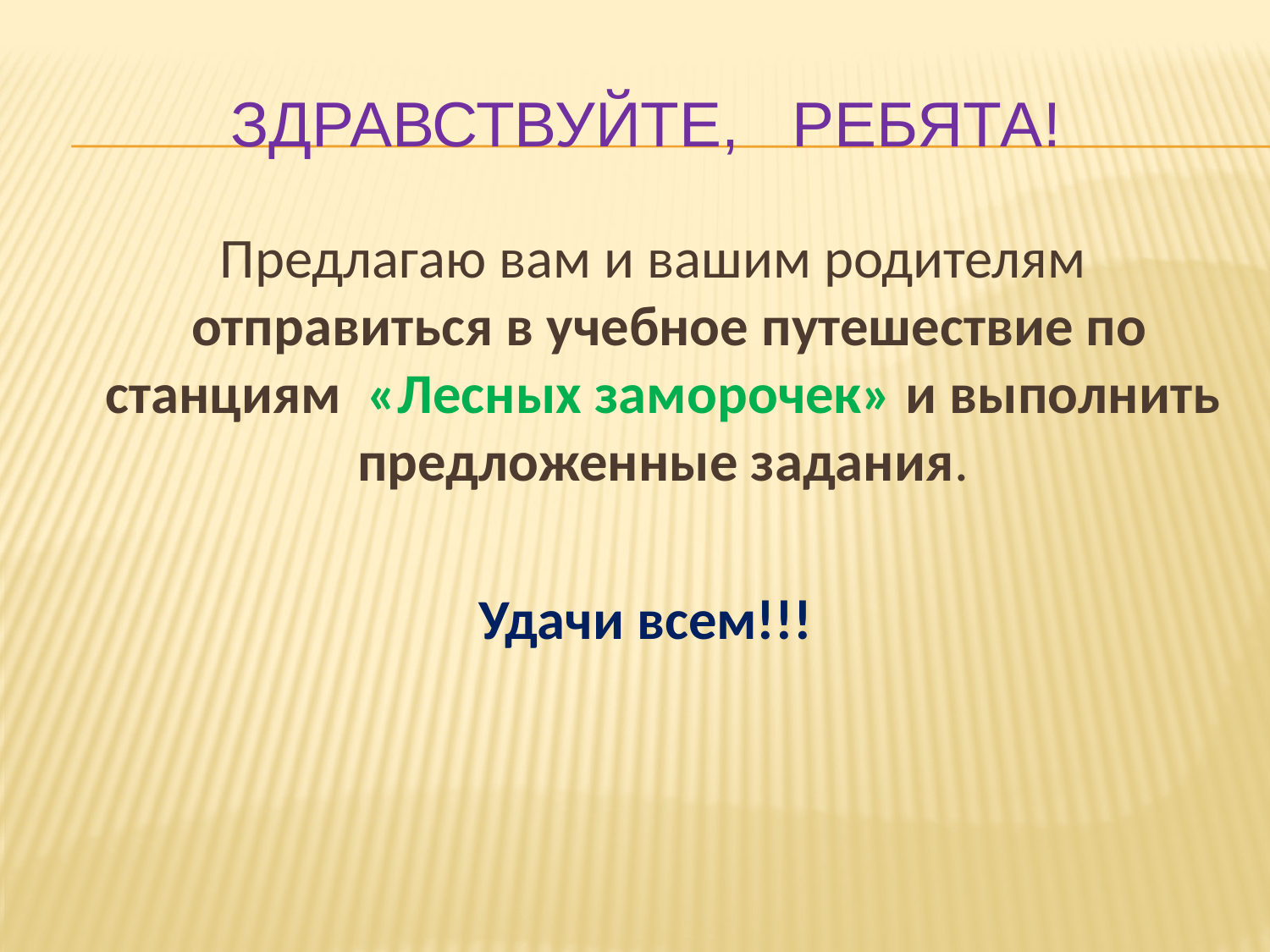

# Здравствуйте,   ребята!
 Предлагаю вам и вашим родителям отправиться в учебное путешествие по станциям  «Лесных заморочек» и выполнить  предложенные задания.

Удачи всем!!!